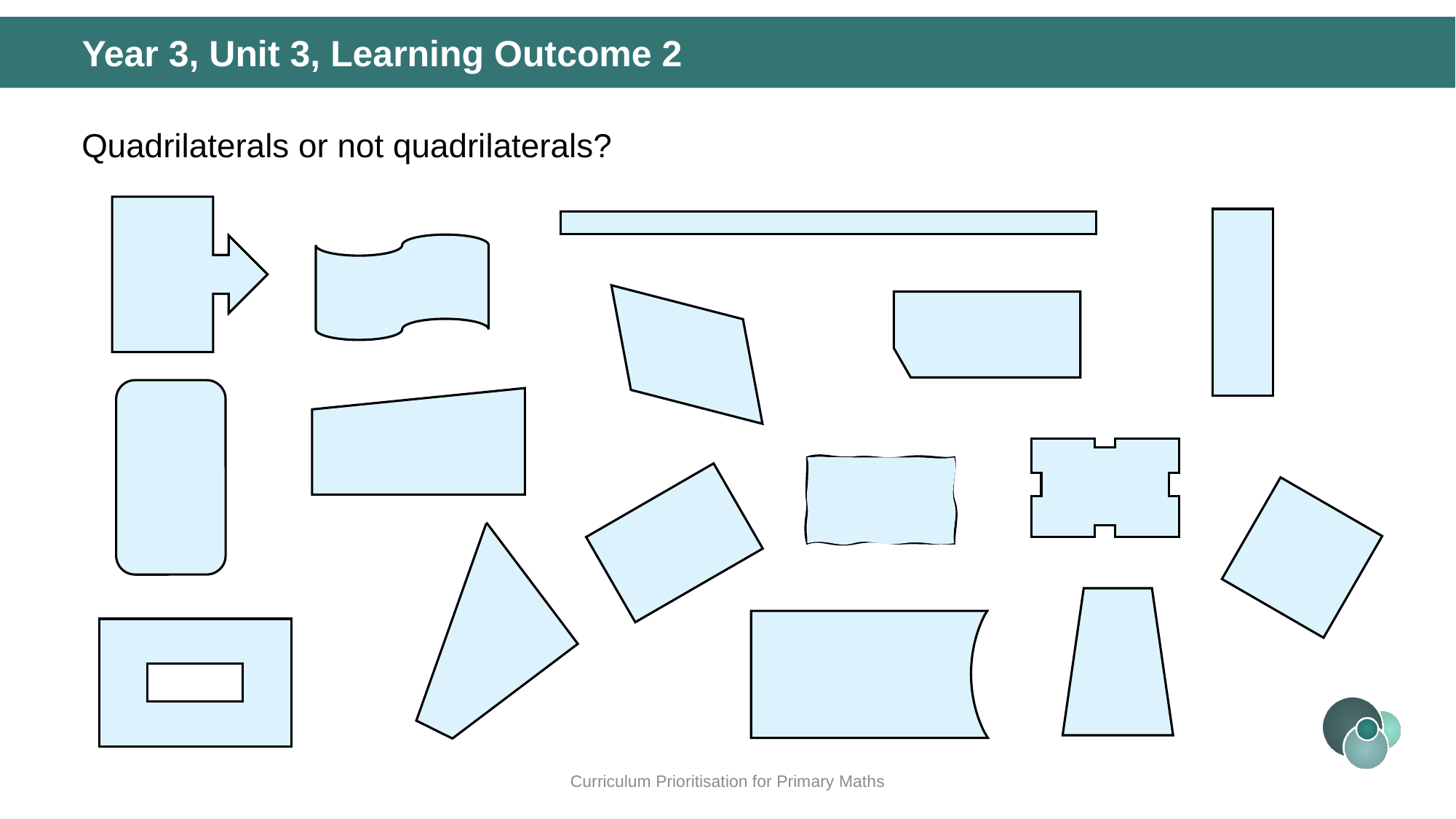

# Year 3, Unit 3, Learning Outcome 2
Quadrilaterals or not quadrilaterals?

Curriculum Prioritisation for Primary Maths